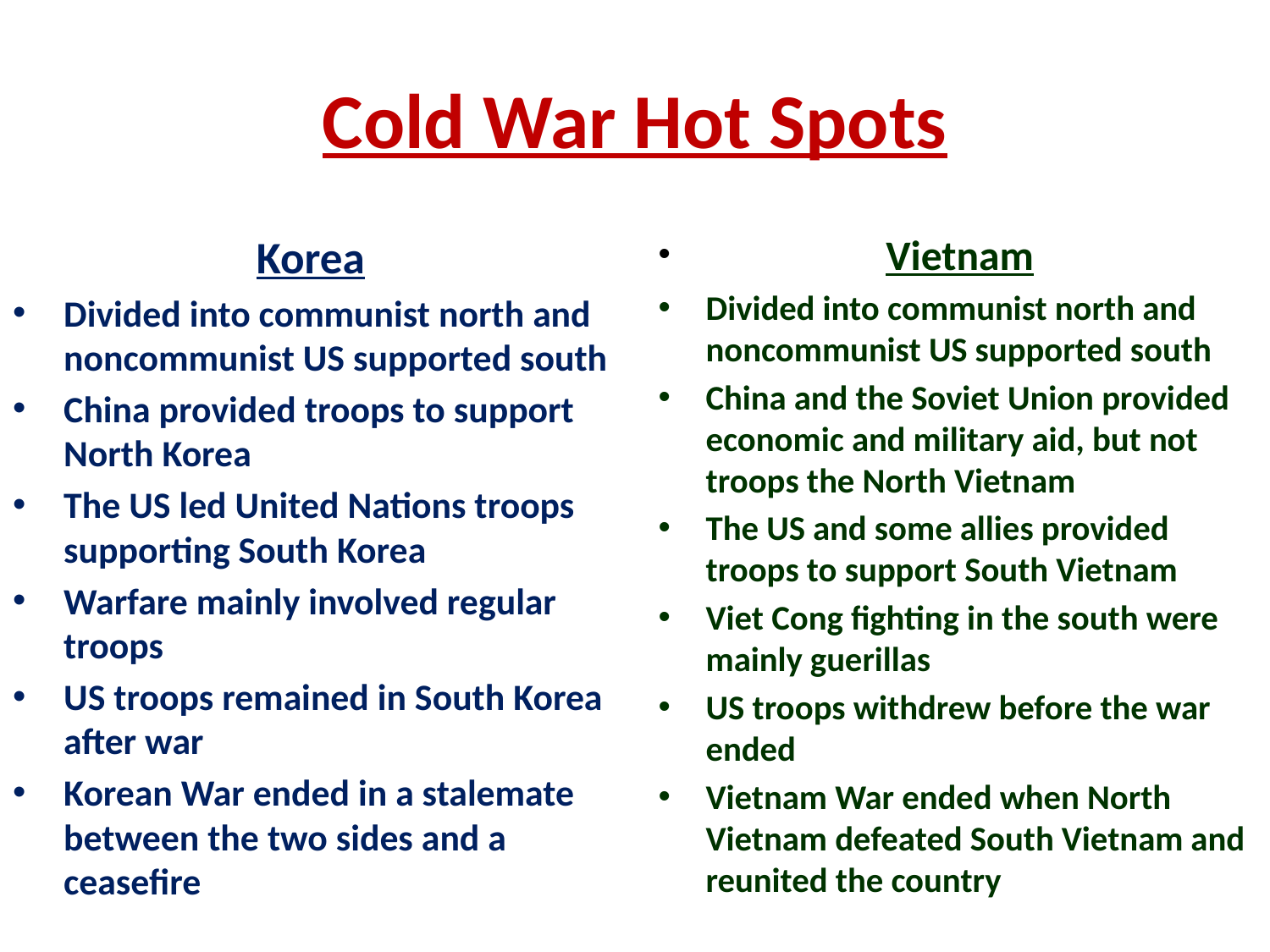

# Cold War Hot Spots
                        Korea
Divided into communist north and noncommunist US supported south
China provided troops to support North Korea
The US led United Nations troops supporting South Korea
Warfare mainly involved regular troops
US troops remained in South Korea after war
Korean War ended in a stalemate between the two sides and a ceasefire
                       Vietnam
Divided into communist north and noncommunist US supported south
China and the Soviet Union provided economic and military aid, but not troops the North Vietnam
The US and some allies provided troops to support South Vietnam
Viet Cong fighting in the south were mainly guerillas
US troops withdrew before the war ended
Vietnam War ended when North Vietnam defeated South Vietnam and reunited the country